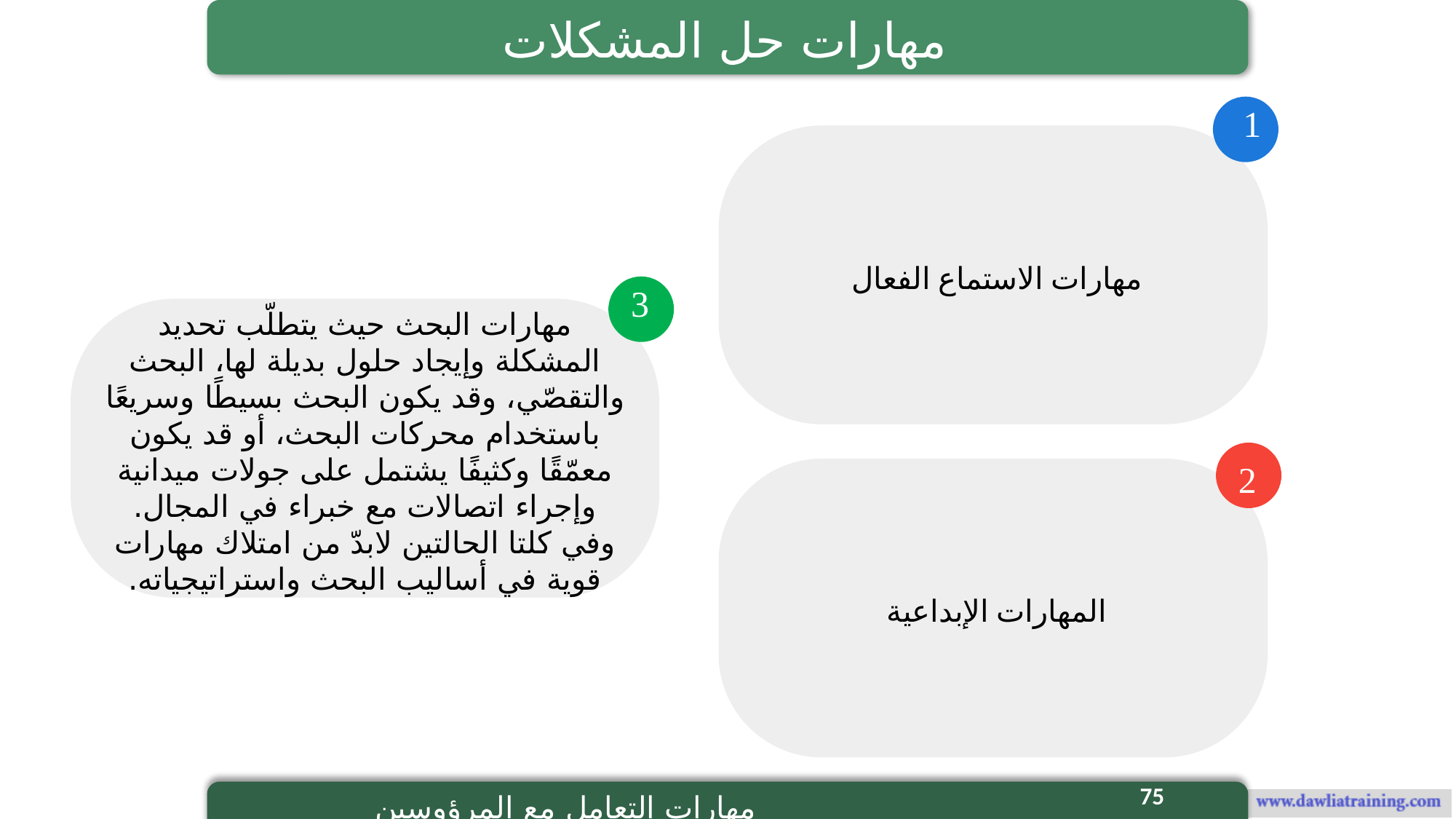

مهارات حل المشكلات
1
مهارات الاستماع الفعال
3
مهارات البحث حيث يتطلّب تحديد المشكلة وإيجاد حلول بديلة لها، البحث والتقصّي، وقد يكون البحث بسيطًا وسريعًا باستخدام محركات البحث، أو قد يكون معمّقًا وكثيفًا يشتمل على جولات ميدانية وإجراء اتصالات مع خبراء في المجال. وفي كلتا الحالتين لابدّ من امتلاك مهارات قوية في أساليب البحث واستراتيجياته.
2
المهارات الإبداعية
75

مهارات التعامل مع المرؤوسين